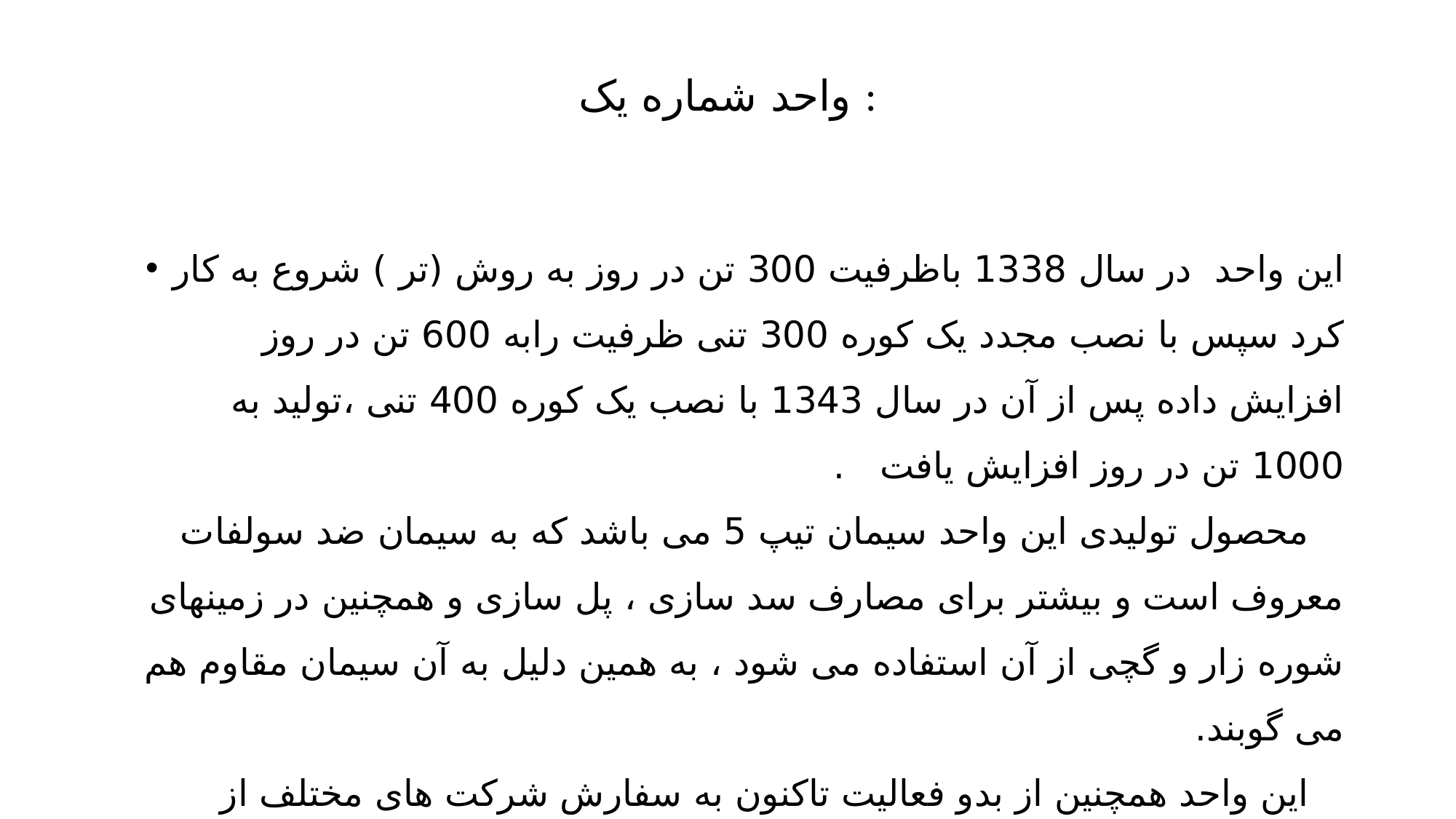

# واحد شماره یک :
این واحد  در سال 1338 باظرفیت 300 تن در روز به روش (تر ) شروع به کار کرد سپس با نصب مجدد یک کوره 300 تنی ظرفیت رابه 600 تن در روز افزایش داده پس از آن در سال 1343 با نصب یک کوره 400 تنی ،تولید به 1000 تن در روز افزایش یافت   .
   محصول تولیدی این واحد سیمان تیپ 5 می باشد که به سیمان ضد سولفات معروف است و بیشتر برای مصارف سد سازی ، پل سازی و همچنین در زمینهای شوره زار و گچی از آن استفاده می شود ، به همین دلیل به آن سیمان مقاوم هم می گوبند.
   این واحد همچنین از بدو فعالیت تاکنون به سفارش شرکت های مختلف از جمله شرکت نفت ، سیمان های مخصوصی را تولید می کند که می توان از سیمان حفاری نام برد که جهت مناطق نفت خیز تولید می شود .